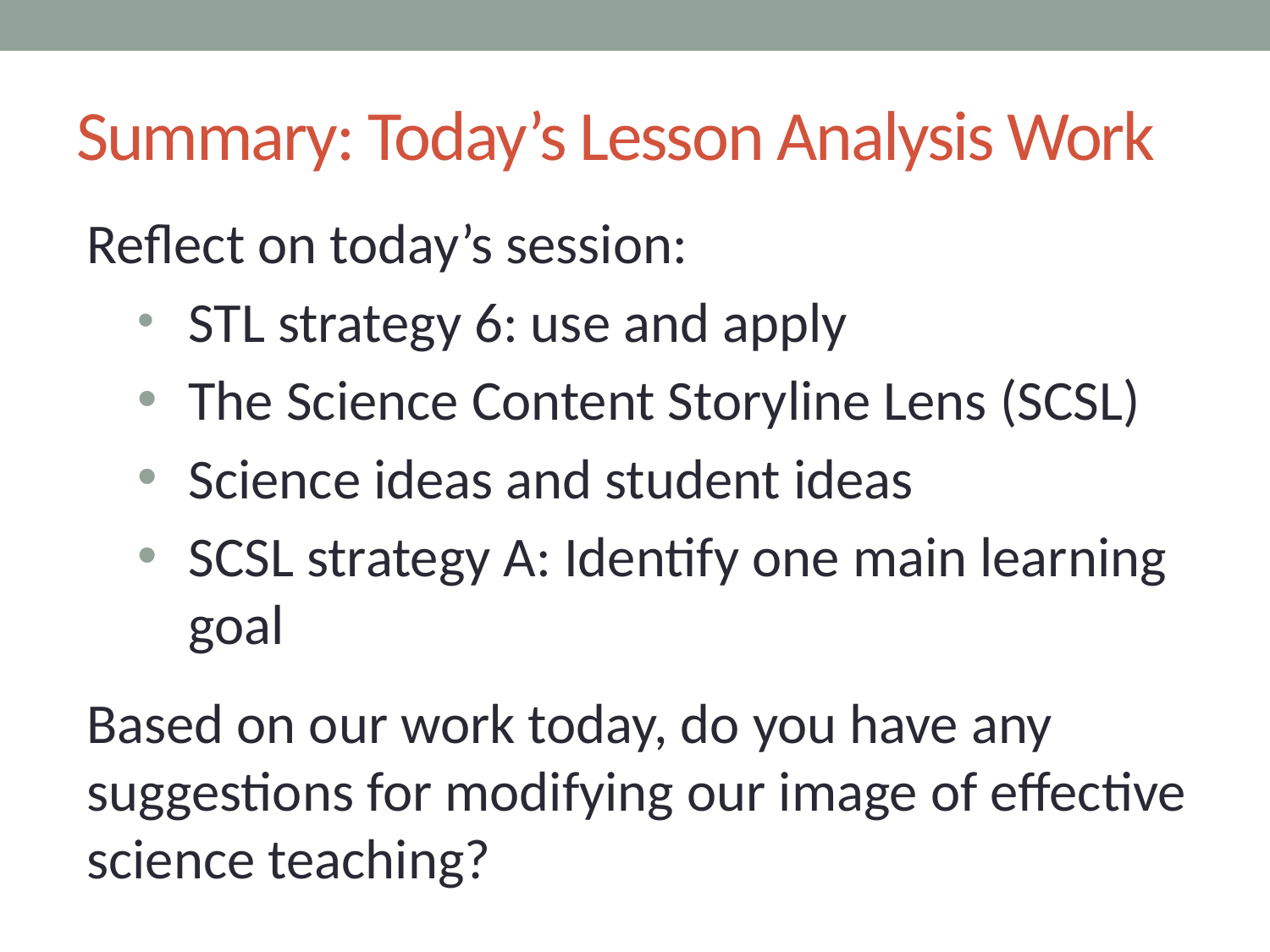

# Summary: Today’s Lesson Analysis Work
Reflect on today’s session:
STL strategy 6: use and apply
The Science Content Storyline Lens (SCSL)
Science ideas and student ideas
SCSL strategy A: Identify one main learning goal
Based on our work today, do you have any suggestions for modifying our image of effective science teaching?